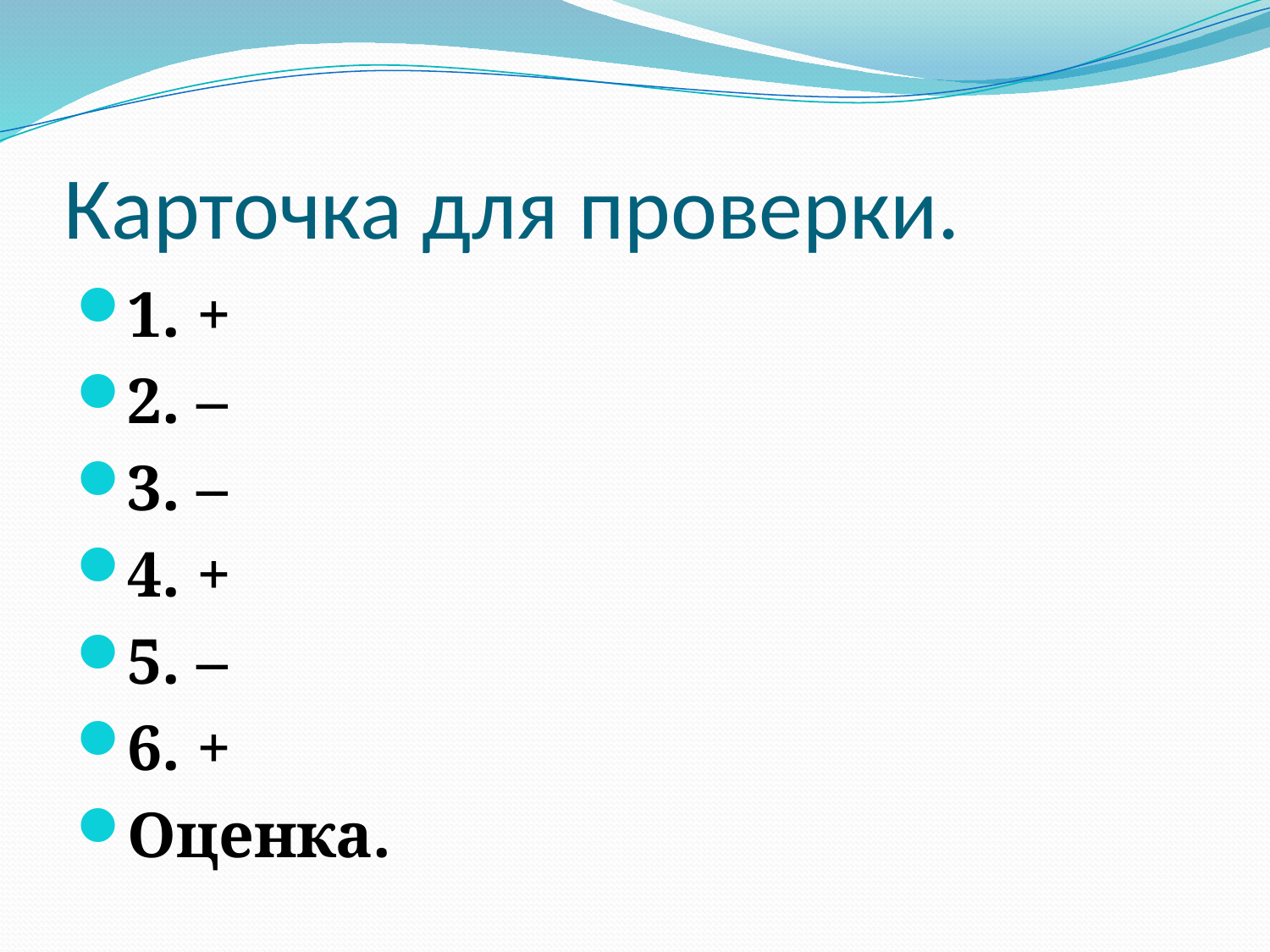

# Карточка для проверки.
1. +
2. –
3. –
4. +
5. –
6. +
Оценка.